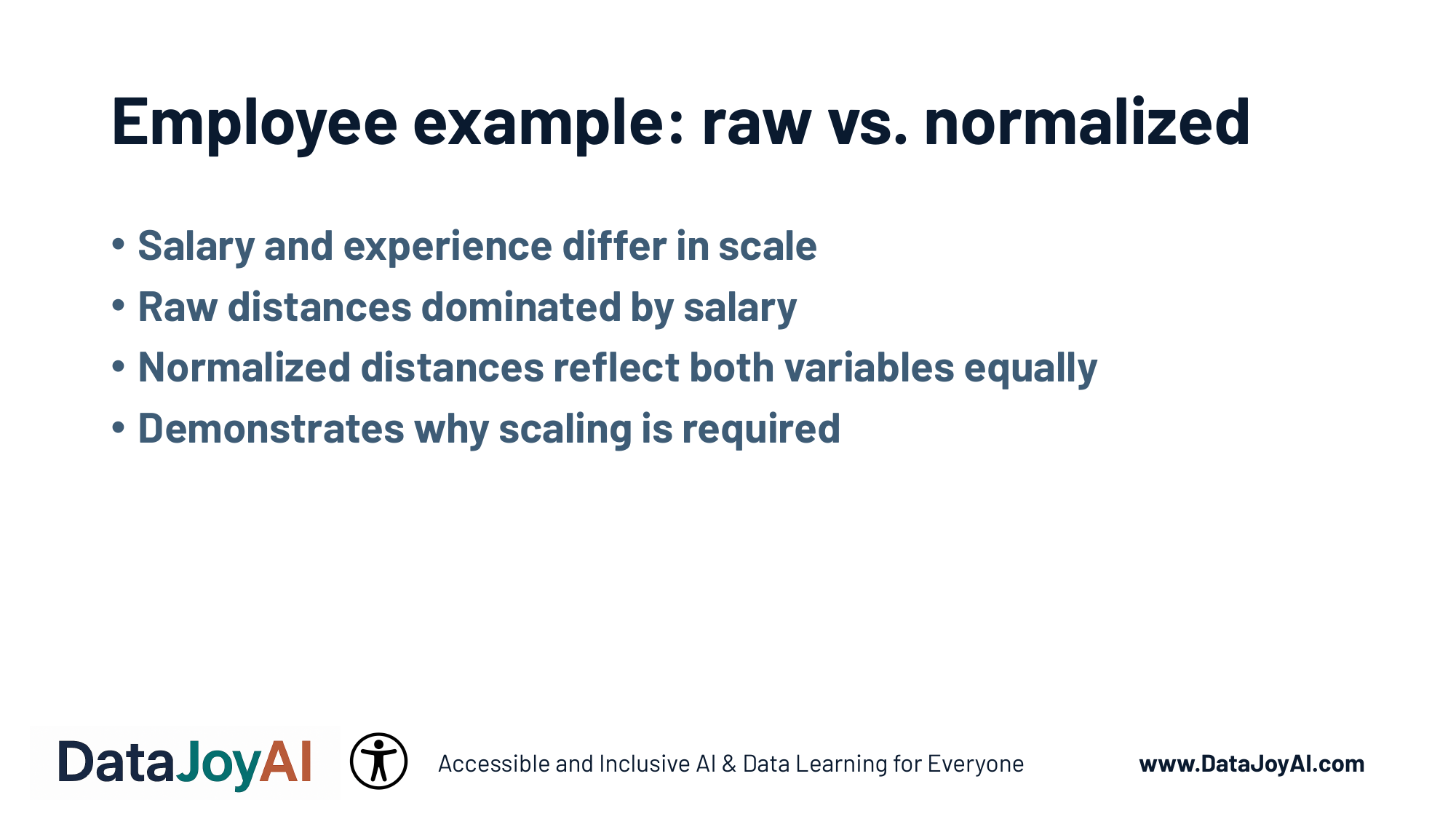

# Employee example: raw vs. normalized
Salary and experience differ in scale
Raw distances dominated by salary
Normalized distances reflect both variables equally
Demonstrates why scaling is required